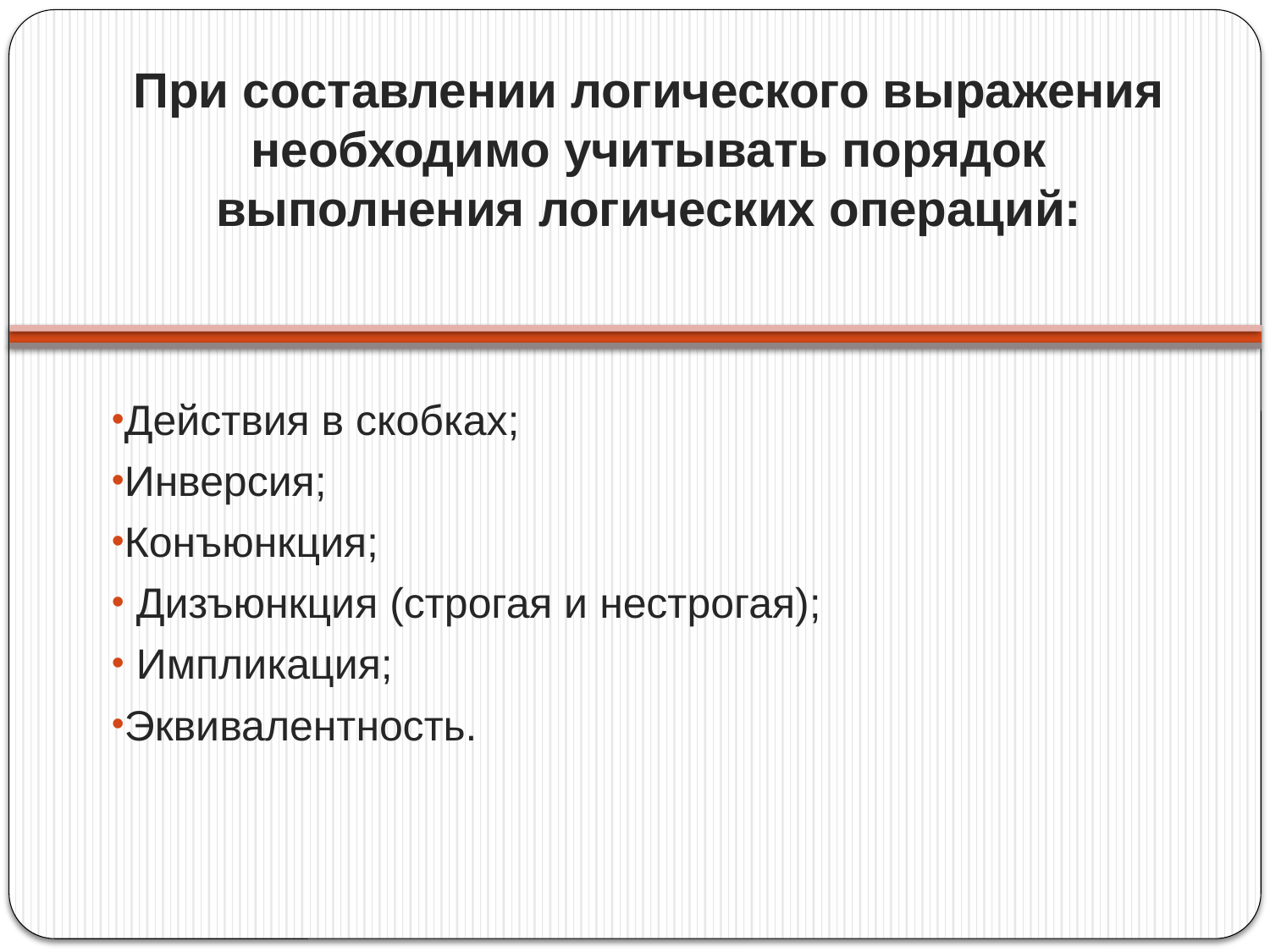

# При составлении логического выражения необходимо учитывать порядок выполнения логических операций:
Действия в скобках;
Инверсия;
Конъюнкция;
 Дизъюнкция (строгая и нестрогая);
 Импликация;
Эквивалентность.